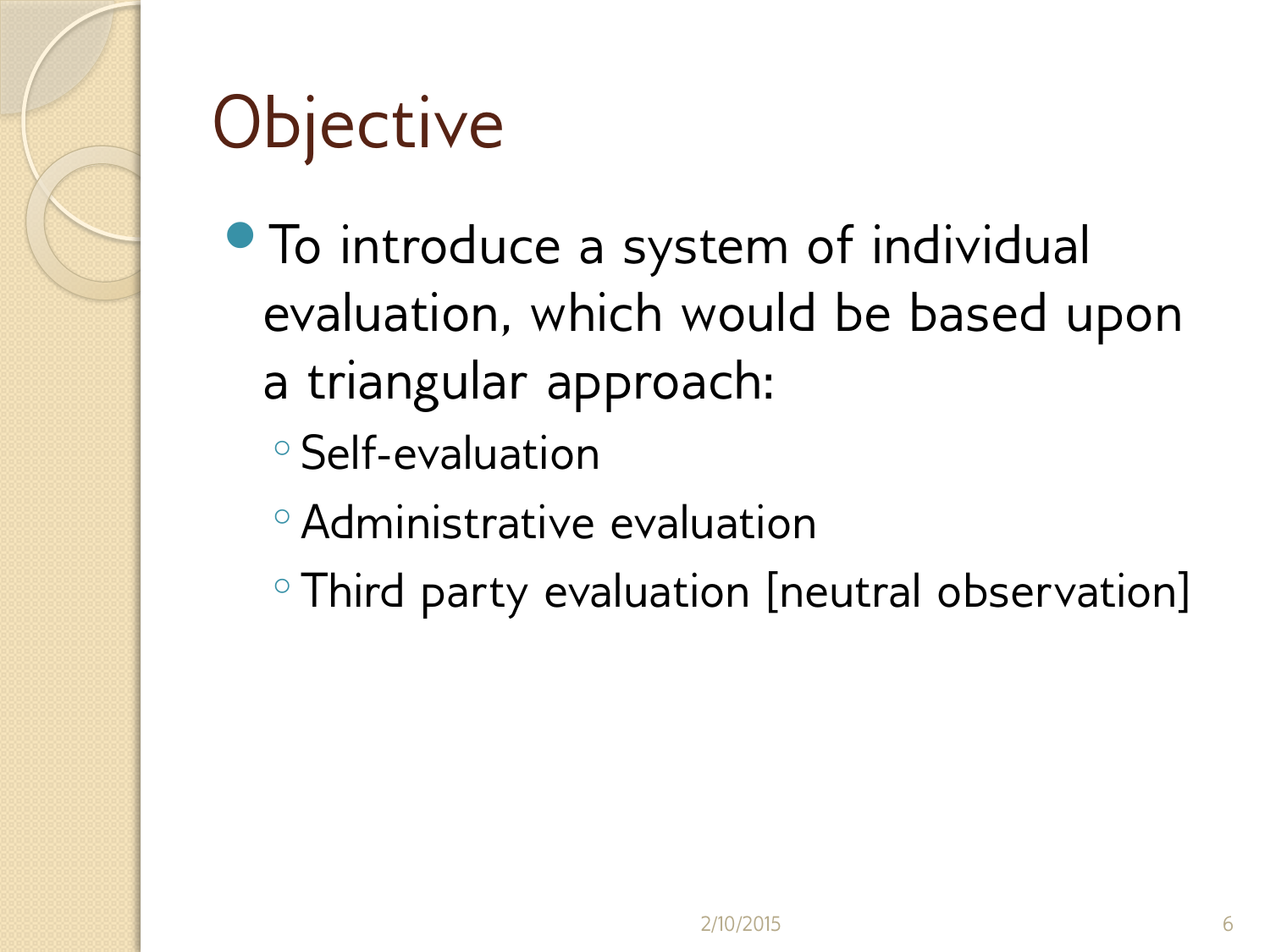

# Objective
To introduce a system of individual evaluation, which would be based upon a triangular approach:
Self-evaluation
Administrative evaluation
Third party evaluation [neutral observation]

2/10/2015
6